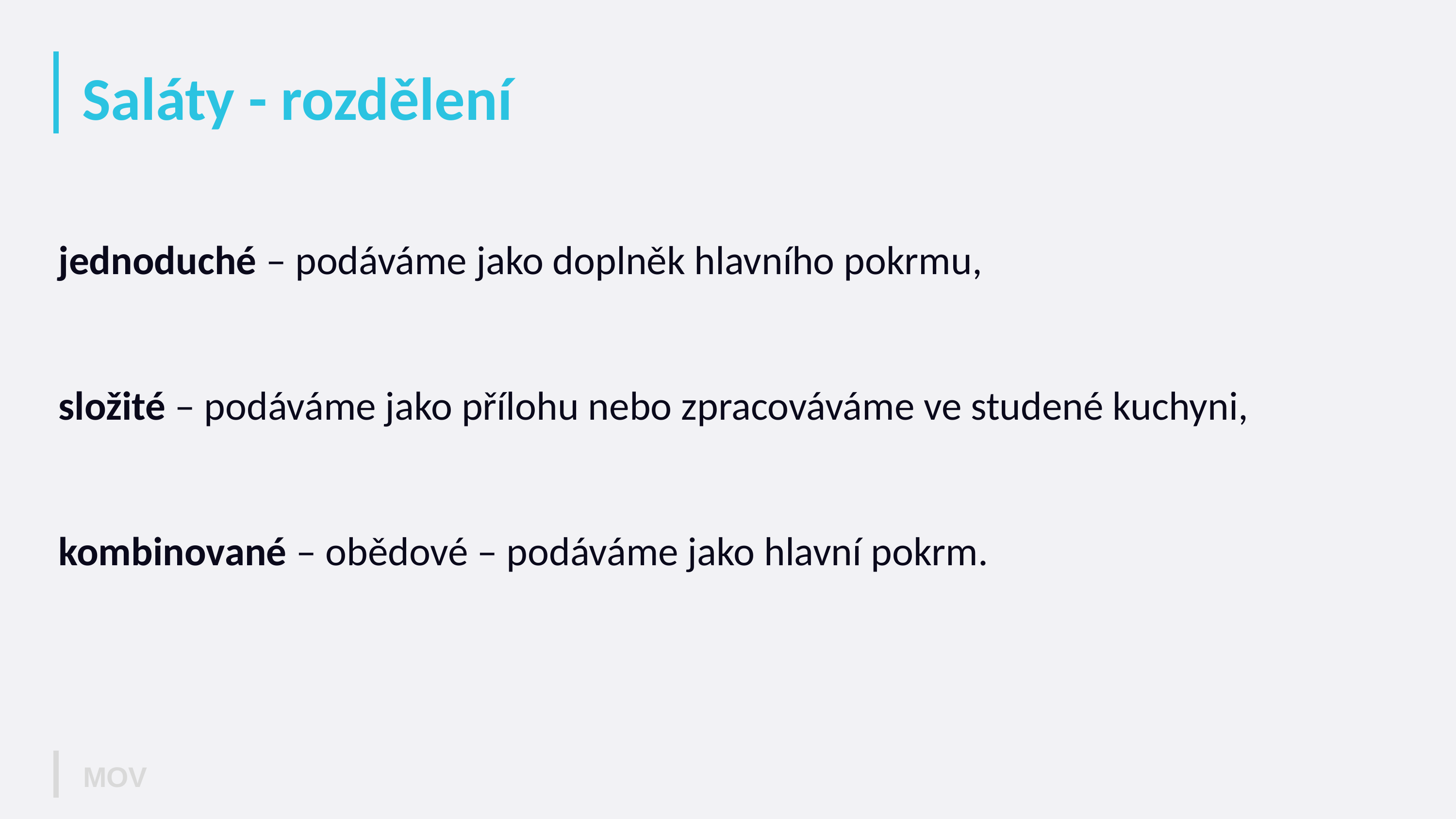

# Saláty - rozdělení

jednoduché – podáváme jako doplněk hlavního pokrmu,

složité – podáváme jako přílohu nebo zpracováváme ve studené kuchyni,

kombinované – obědové – podáváme jako hlavní pokrm.